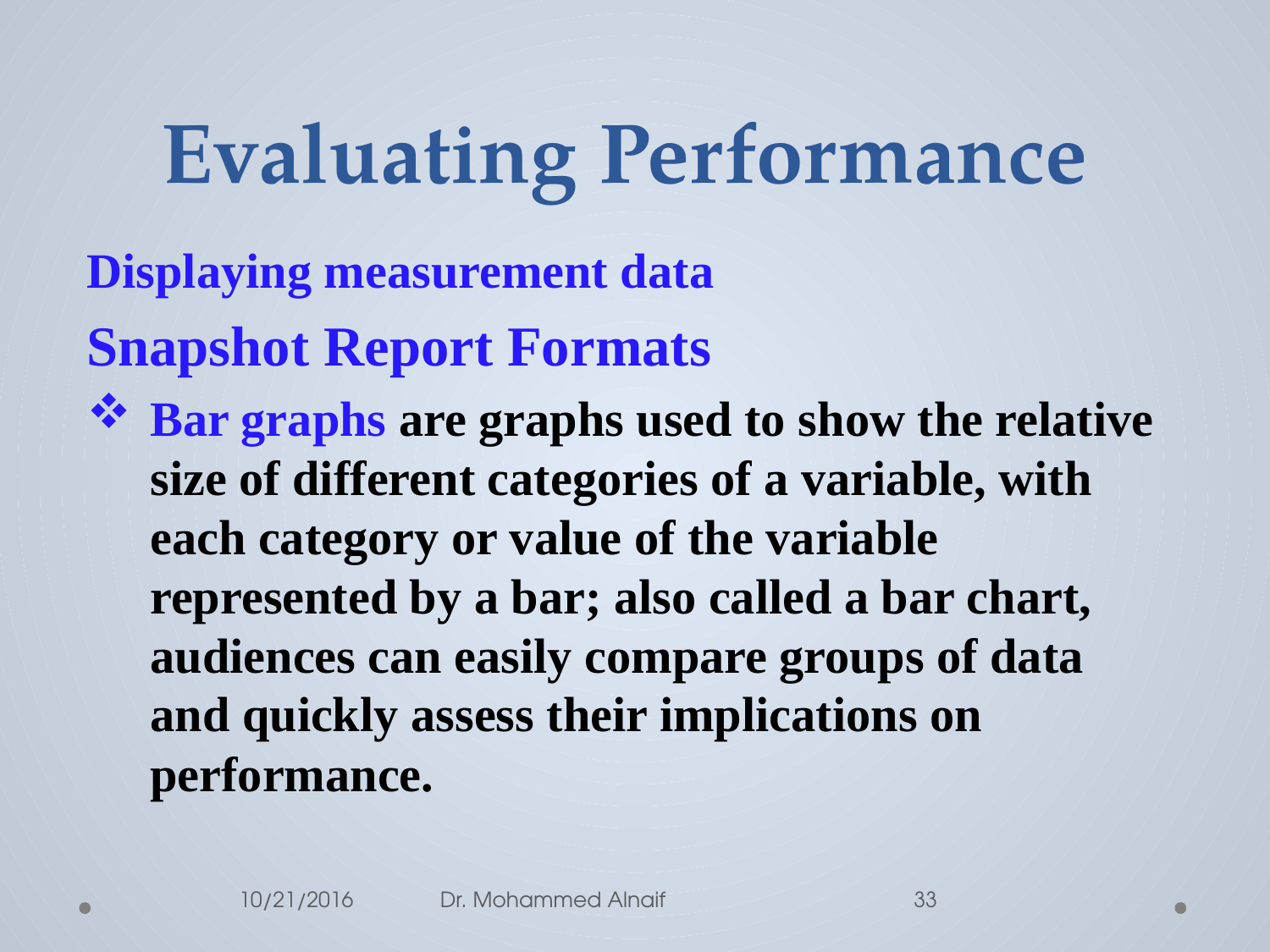

# Evaluating Performance
Displaying measurement data
Snapshot Report Formats
Bar graphs are graphs used to show the relative size of different categories of a variable, with each category or value of the variable represented by a bar; also called a bar chart, audiences can easily compare groups of data and quickly assess their implications on performance.
10/21/2016
Dr. Mohammed Alnaif
33